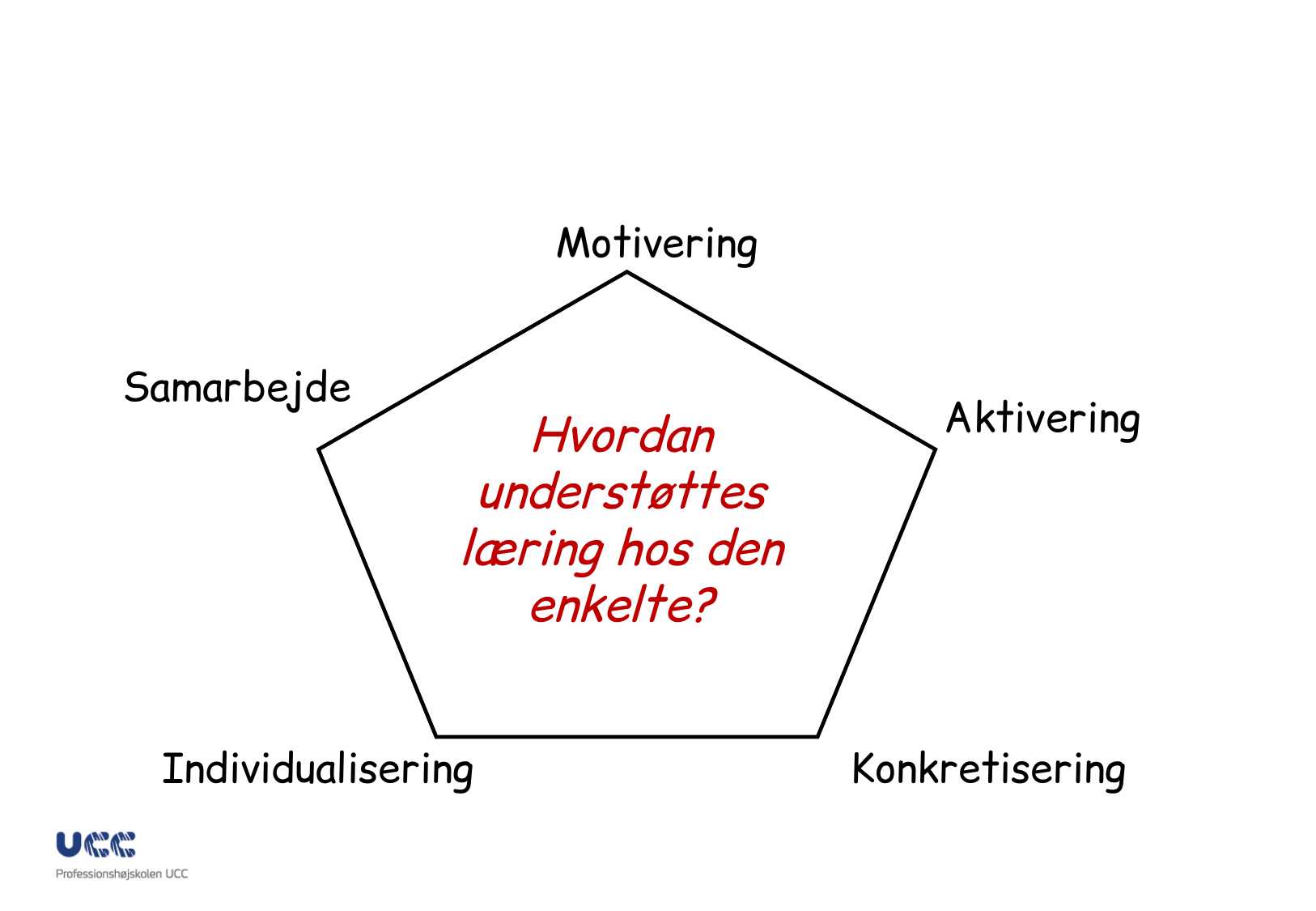

Motivering

Samarbejde
Aktivering
Hvordan understøttes læring hos den enkelte?
Individualisering
Konkretisering